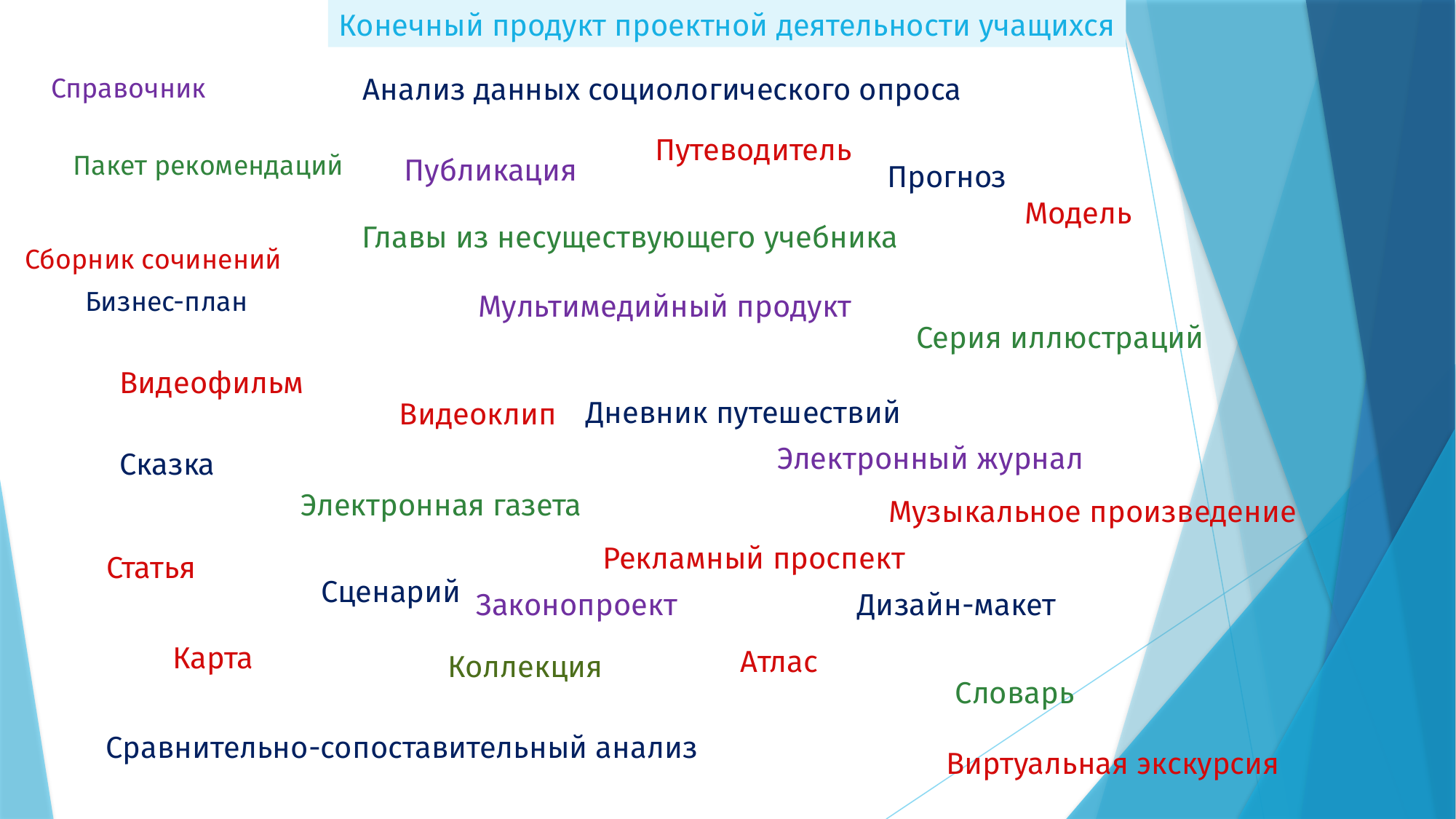

Конечный продукт проектной деятельности учащихся
Анализ данных социологического опроса
Справочник
Путеводитель
Пакет рекомендаций
Публикация
Прогноз
Модель
Главы из несуществующего учебника
Сборник сочинений
Бизнес-план
Мультимедийный продукт
Серия иллюстраций
Видеофильм
Дневник путешествий
Видеоклип
Электронный журнал
Сказка
Электронная газета
Музыкальное произведение
Рекламный проспект
Статья
Сценарий
Законопроект
Дизайн-макет
Карта
Атлас
Коллекция
Словарь
Сравнительно-сопоставительный анализ
Виртуальная экскурсия